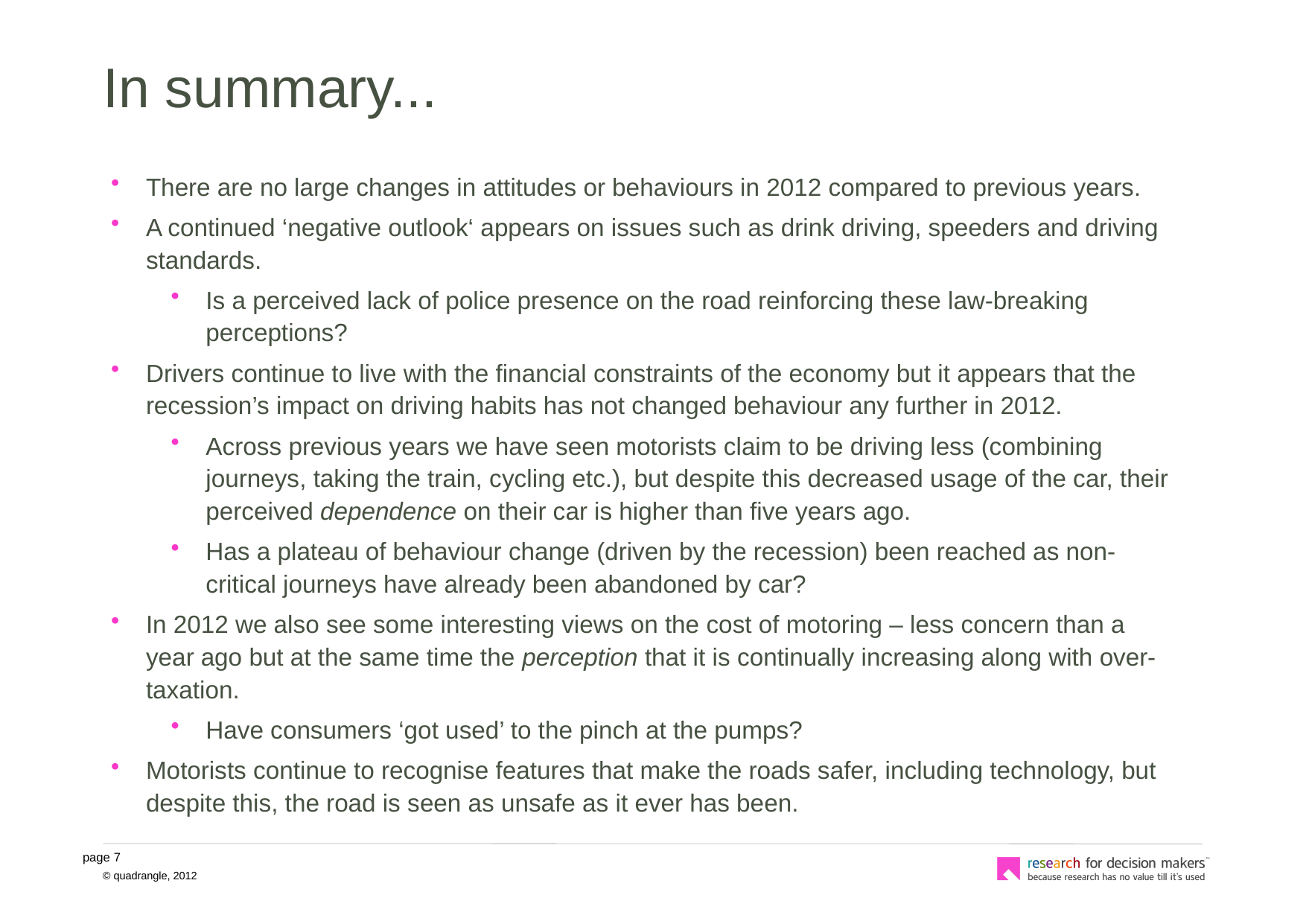

# In summary...
There are no large changes in attitudes or behaviours in 2012 compared to previous years.
A continued ‘negative outlook‘ appears on issues such as drink driving, speeders and driving standards.
Is a perceived lack of police presence on the road reinforcing these law-breaking perceptions?
Drivers continue to live with the financial constraints of the economy but it appears that the recession’s impact on driving habits has not changed behaviour any further in 2012.
Across previous years we have seen motorists claim to be driving less (combining journeys, taking the train, cycling etc.), but despite this decreased usage of the car, their perceived dependence on their car is higher than five years ago.
Has a plateau of behaviour change (driven by the recession) been reached as non-critical journeys have already been abandoned by car?
In 2012 we also see some interesting views on the cost of motoring – less concern than a year ago but at the same time the perception that it is continually increasing along with over-taxation.
Have consumers ‘got used’ to the pinch at the pumps?
Motorists continue to recognise features that make the roads safer, including technology, but despite this, the road is seen as unsafe as it ever has been.